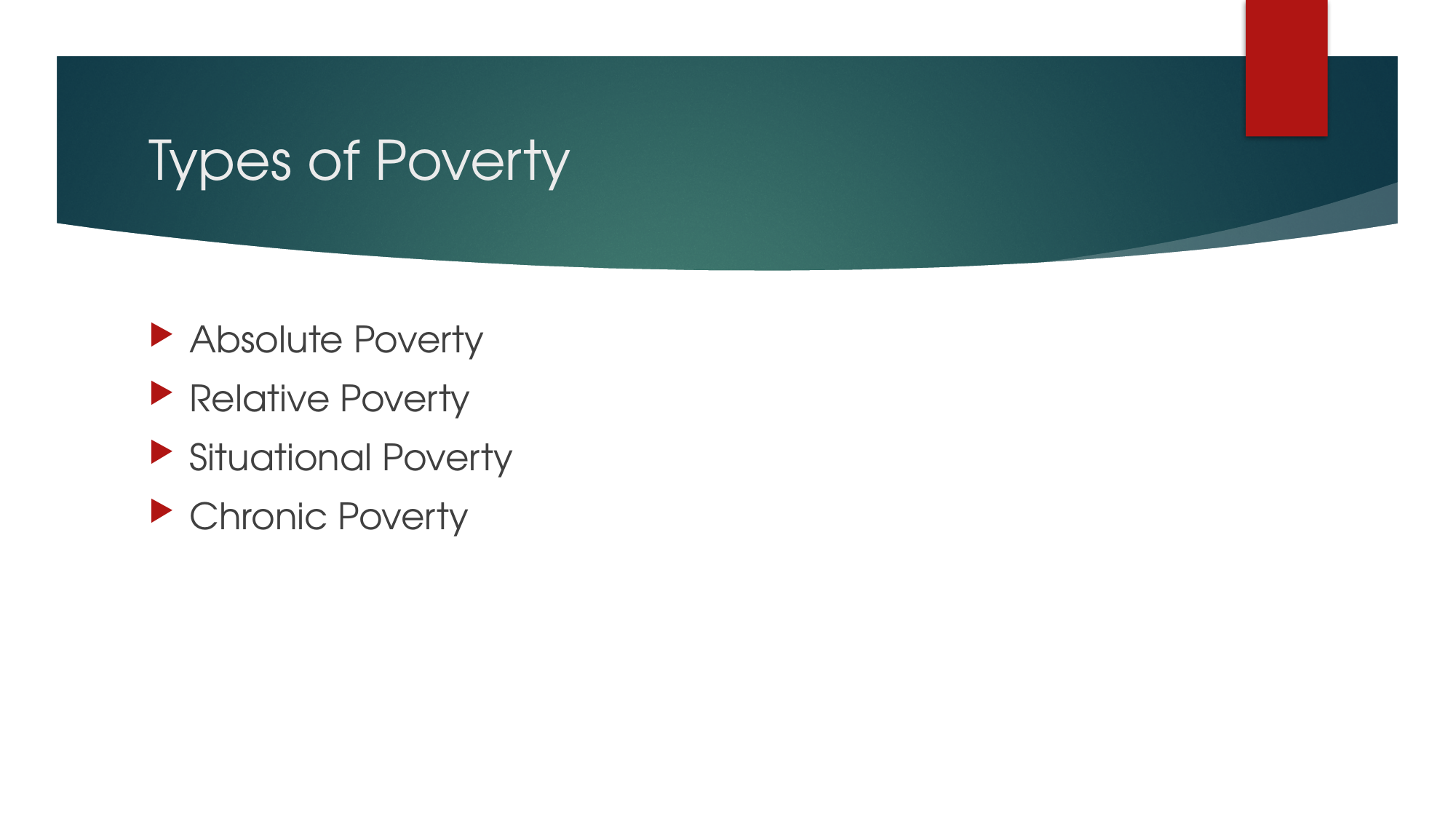

# Types of Poverty
Absolute Poverty
Relative Poverty
Situational Poverty
Chronic Poverty